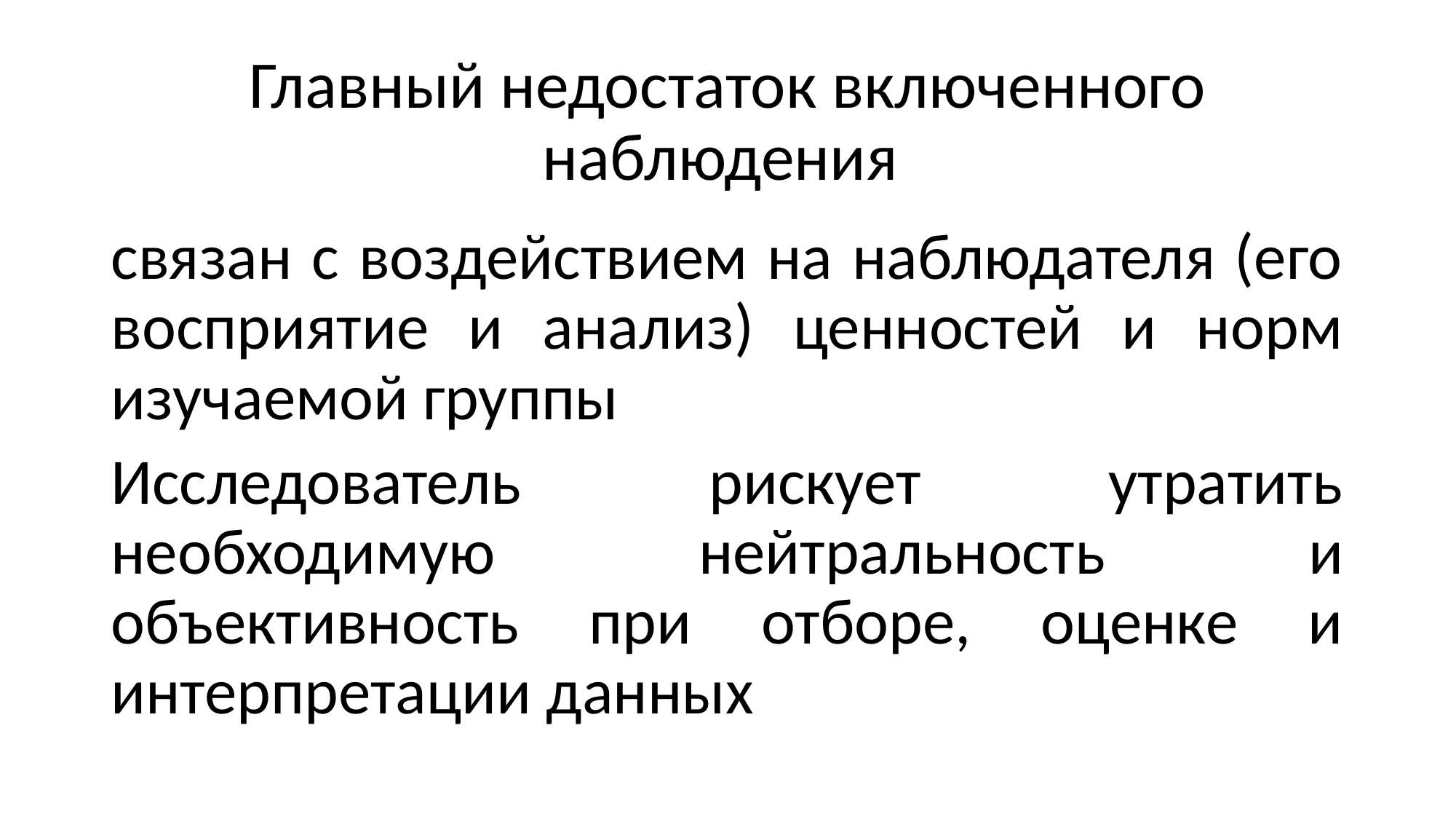

# Главный недостаток включенного наблюдения
связан с воздействием на наблюдателя (его восприятие и анализ) ценностей и норм изучаемой группы
Исследователь рискует утратить необходимую нейтральность и объективность при отборе, оценке и интерпретации данных